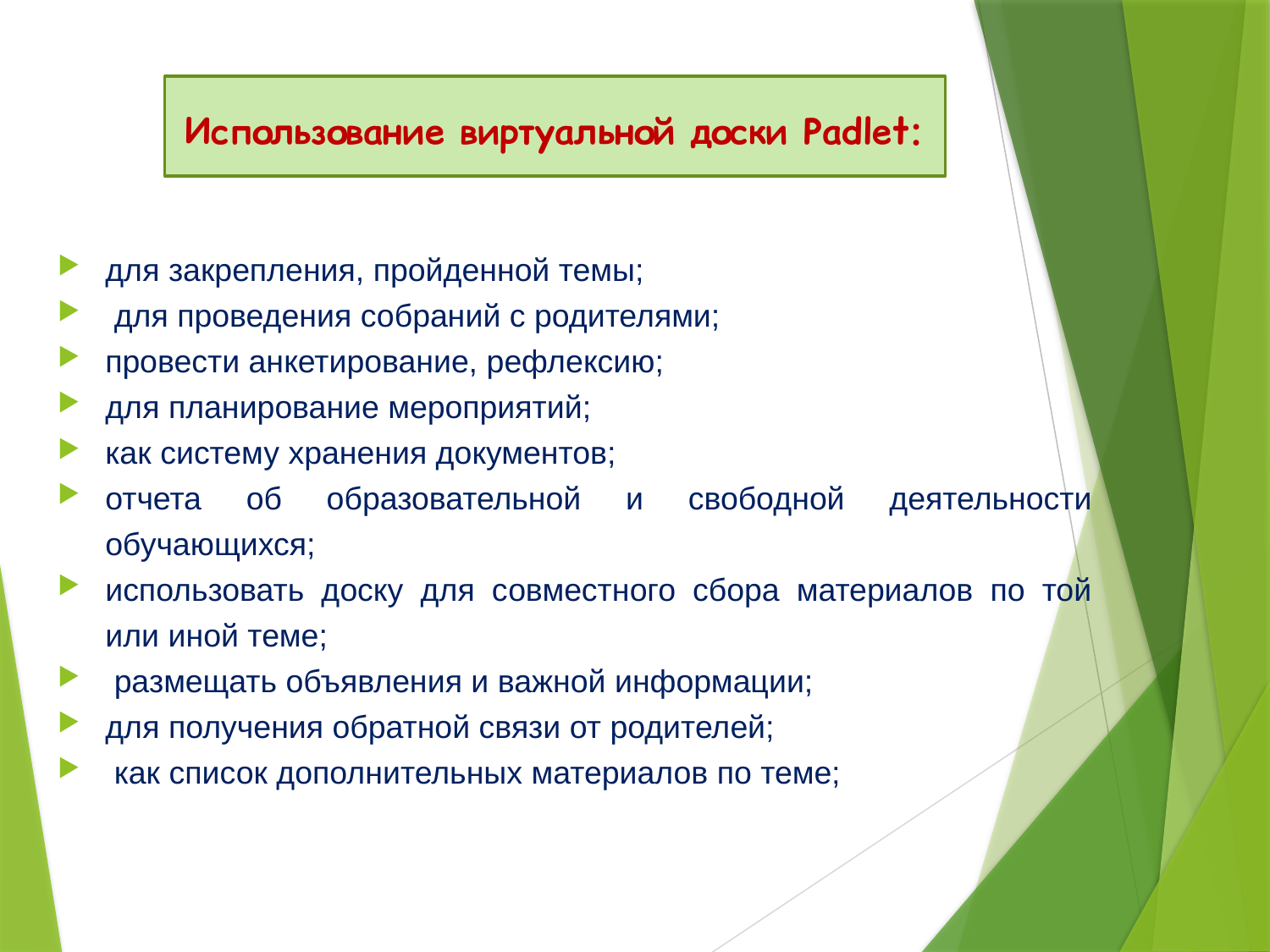

Использование виртуальной доски Padlet:
для закрепления, пройденной темы;
 для проведения собраний с родителями;
провести анкетирование, рефлексию;
для планирование мероприятий;
как систему хранения документов;
отчета об образовательной и свободной деятельности обучающихся;
использовать доску для совместного сбора материалов по той или иной теме;
 размещать объявления и важной информации;
для получения обратной связи от родителей;
 как список дополнительных материалов по теме;